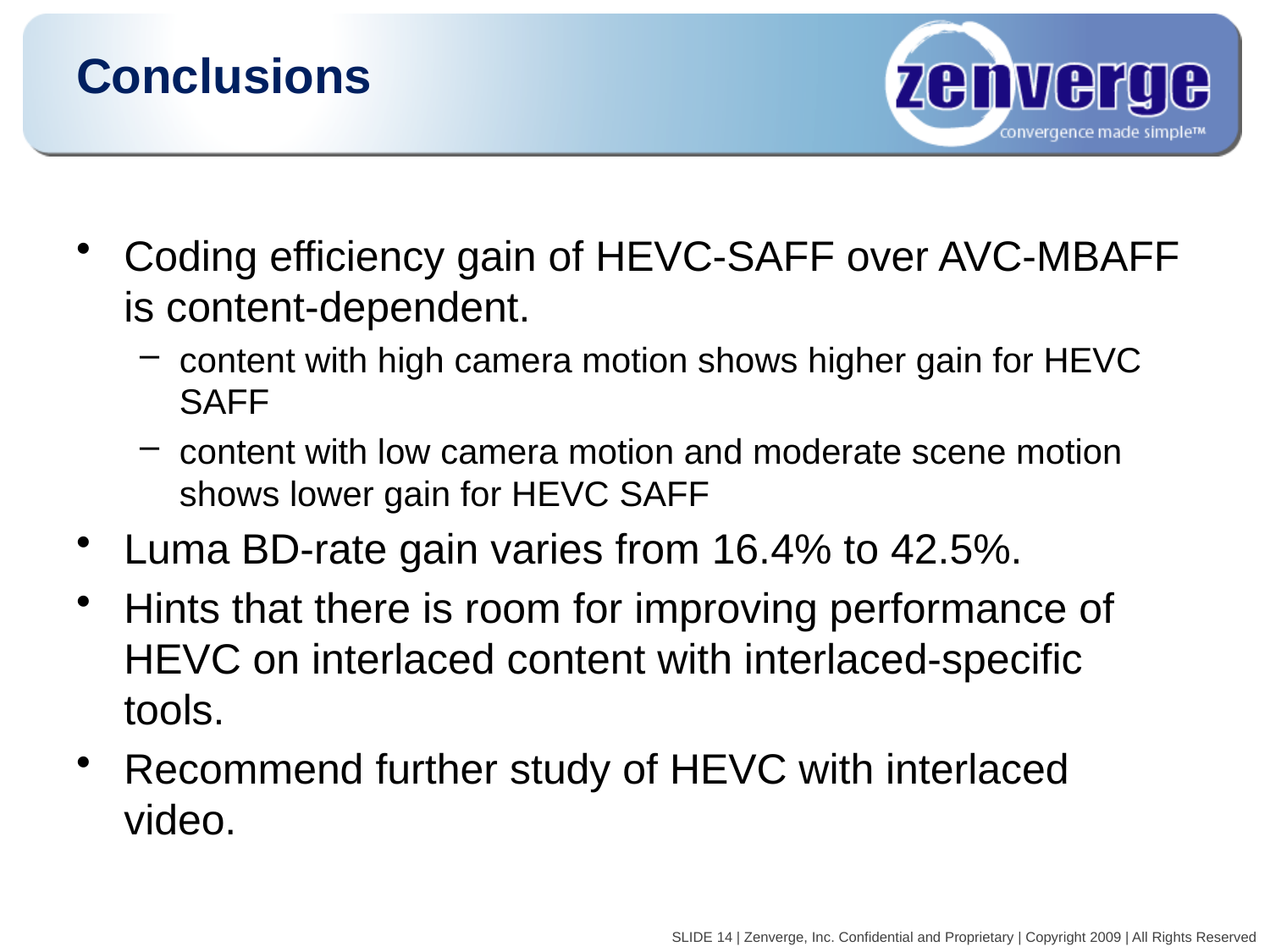

# Conclusions
Coding efficiency gain of HEVC-SAFF over AVC-MBAFF is content-dependent.
content with high camera motion shows higher gain for HEVC SAFF
content with low camera motion and moderate scene motion shows lower gain for HEVC SAFF
Luma BD-rate gain varies from 16.4% to 42.5%.
Hints that there is room for improving performance of HEVC on interlaced content with interlaced-specific tools.
Recommend further study of HEVC with interlaced video.